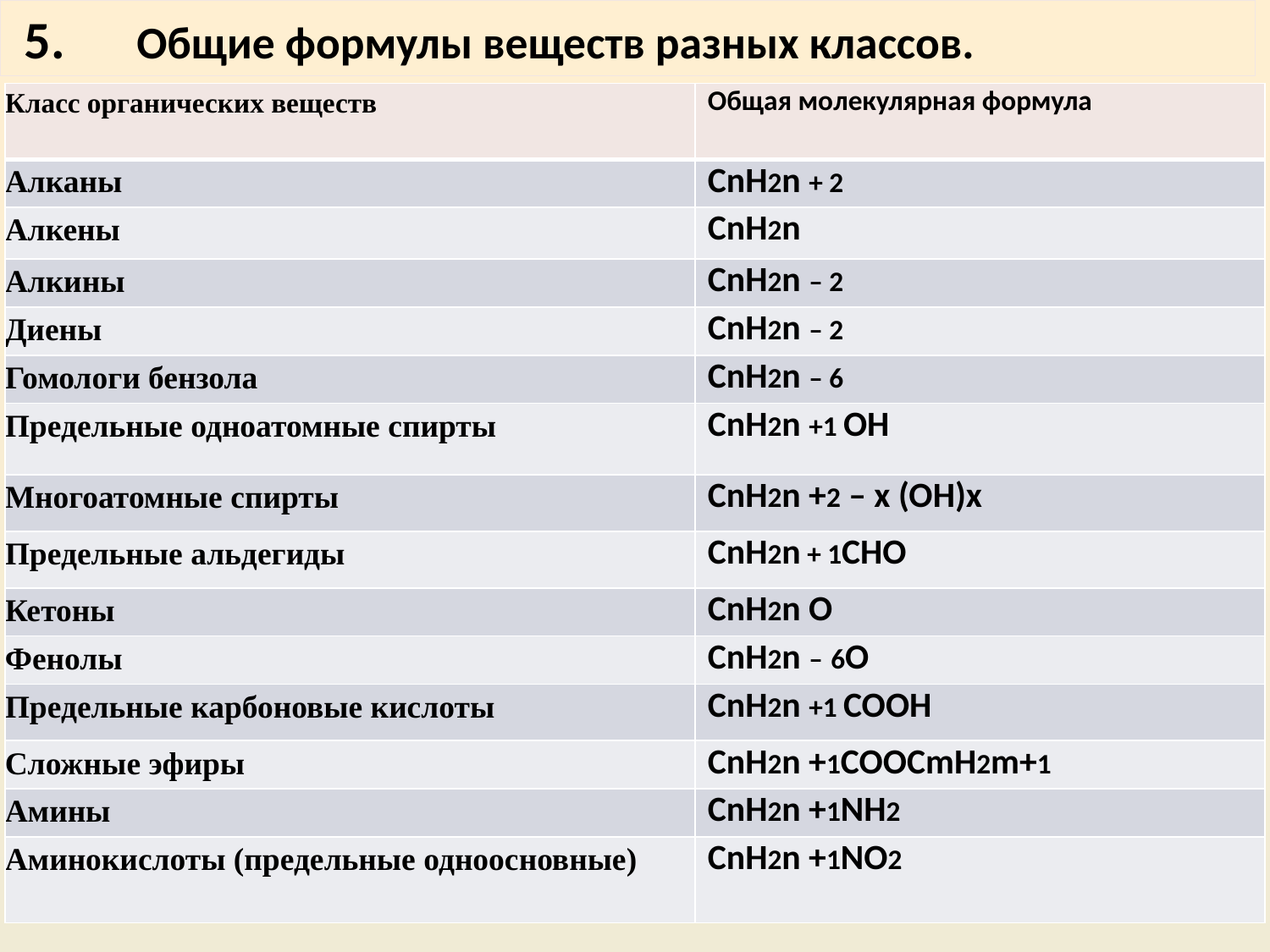

# 5.      Общие формулы веществ разных классов.
| Класс органических веществ | Общая молекулярная формула |
| --- | --- |
| Алканы | CnH2n + 2 |
| Алкены | CnH2n |
| Алкины | CnH2n – 2 |
| Диены | CnH2n – 2 |
| Гомологи бензола | CnH2n – 6 |
| Предельные одноатомные спирты | CnH2n +1 OH |
| Многоатомные спирты | CnH2n +2 – x (OH)x |
| Предельные альдегиды | CnH2n + 1CHO |
| Кетоны | CnH2n O |
| Фенолы | CnH2n – 6O |
| Предельные карбоновые кислоты | CnH2n +1 COOH |
| Сложные эфиры | CnH2n +1COOCmH2m+1 |
| Амины | CnH2n +1NH2 |
| Аминокислоты (предельные одноосновные) | CnH2n +1NO2 |